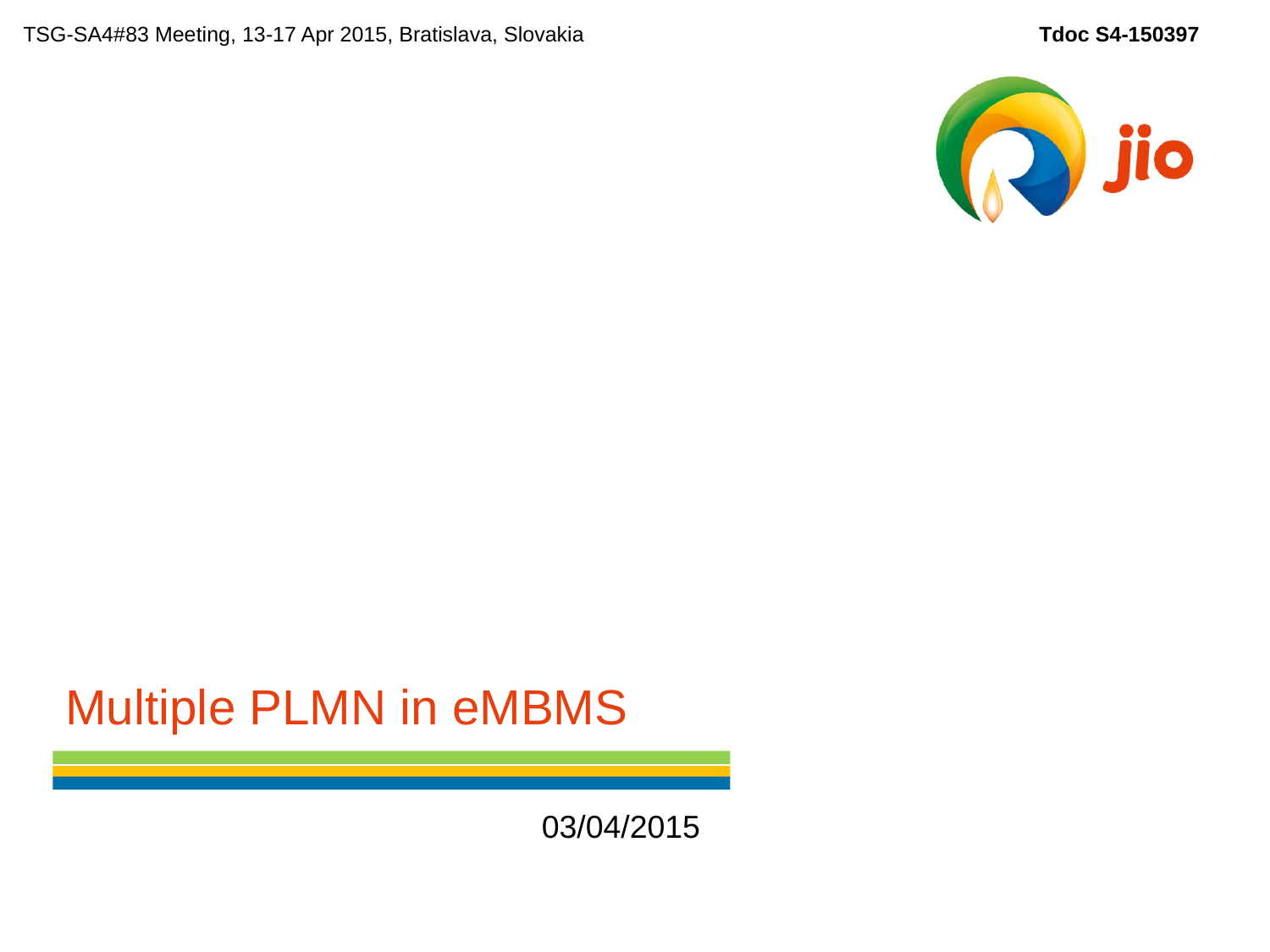

TSG-SA4#83 Meeting, 13-17 Apr 2015, Bratislava, Slovakia				Tdoc S4-150397
# Multiple PLMN in eMBMS

Scope -6eMBMS
03/04/2015